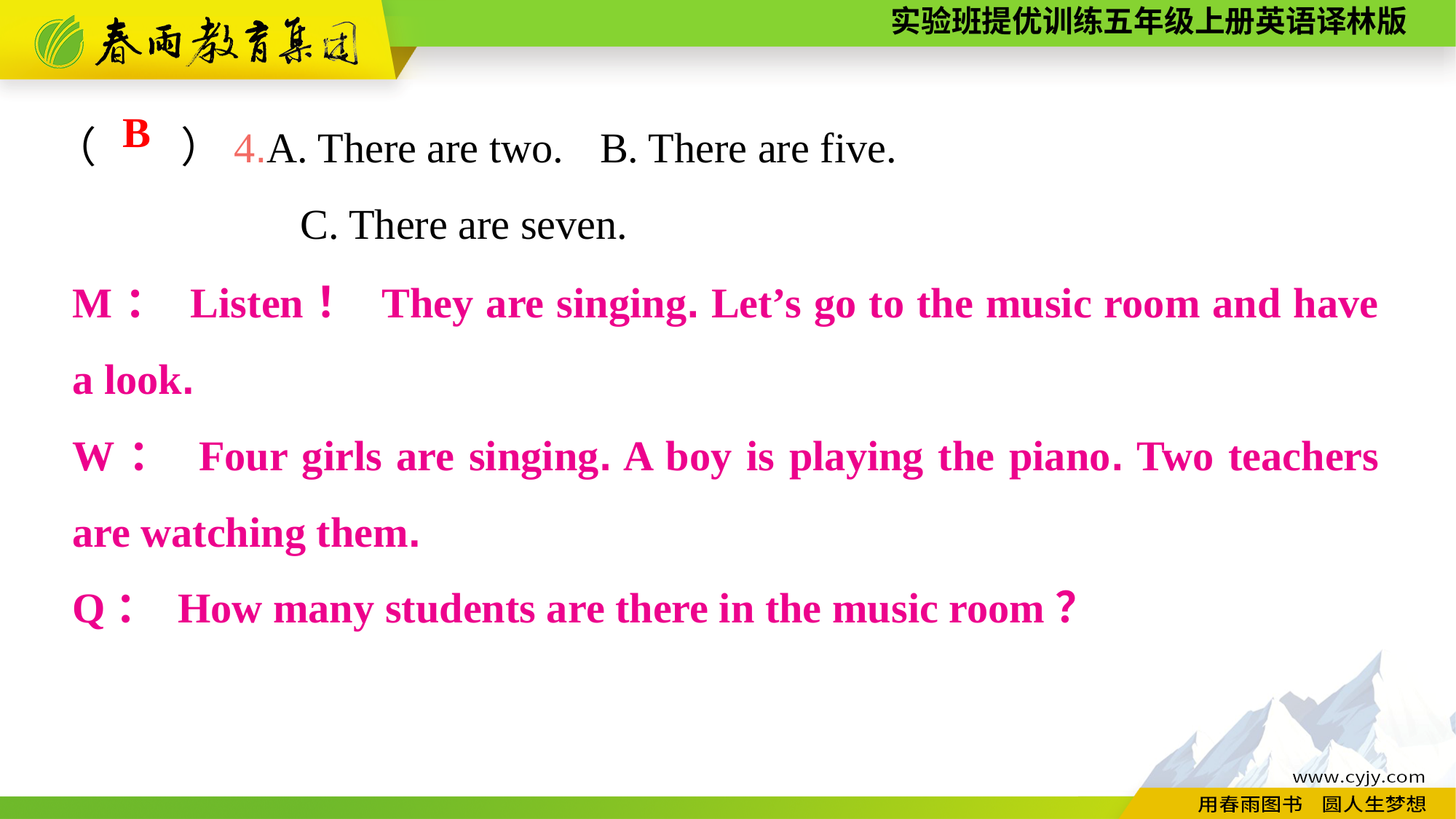

（　　）4.A. There are two.	B. There are five.
 	             C. There are seven.
B
M： Listen！ They are singing. Let’s go to the music room and have a look.
W： Four girls are singing. A boy is playing the piano. Two teachers are watching them.
Q： How many students are there in the music room？